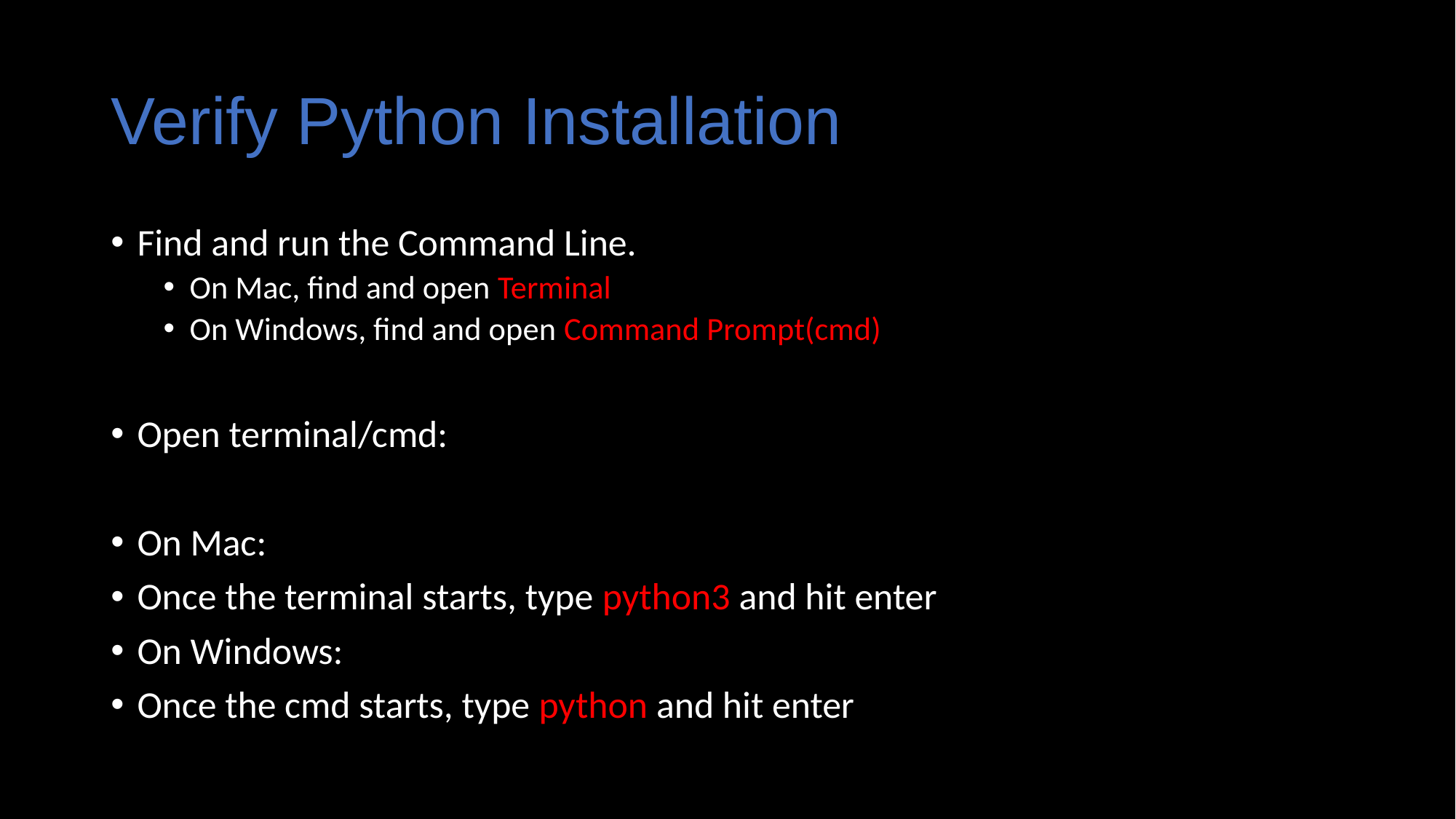

# Verify Python Installation
Find and run the Command Line.
On Mac, find and open Terminal
On Windows, find and open Command Prompt(cmd)

Open terminal/cmd:

On Mac:
Once the terminal starts, type python3 and hit enter
On Windows:
Once the cmd starts, type python and hit enter